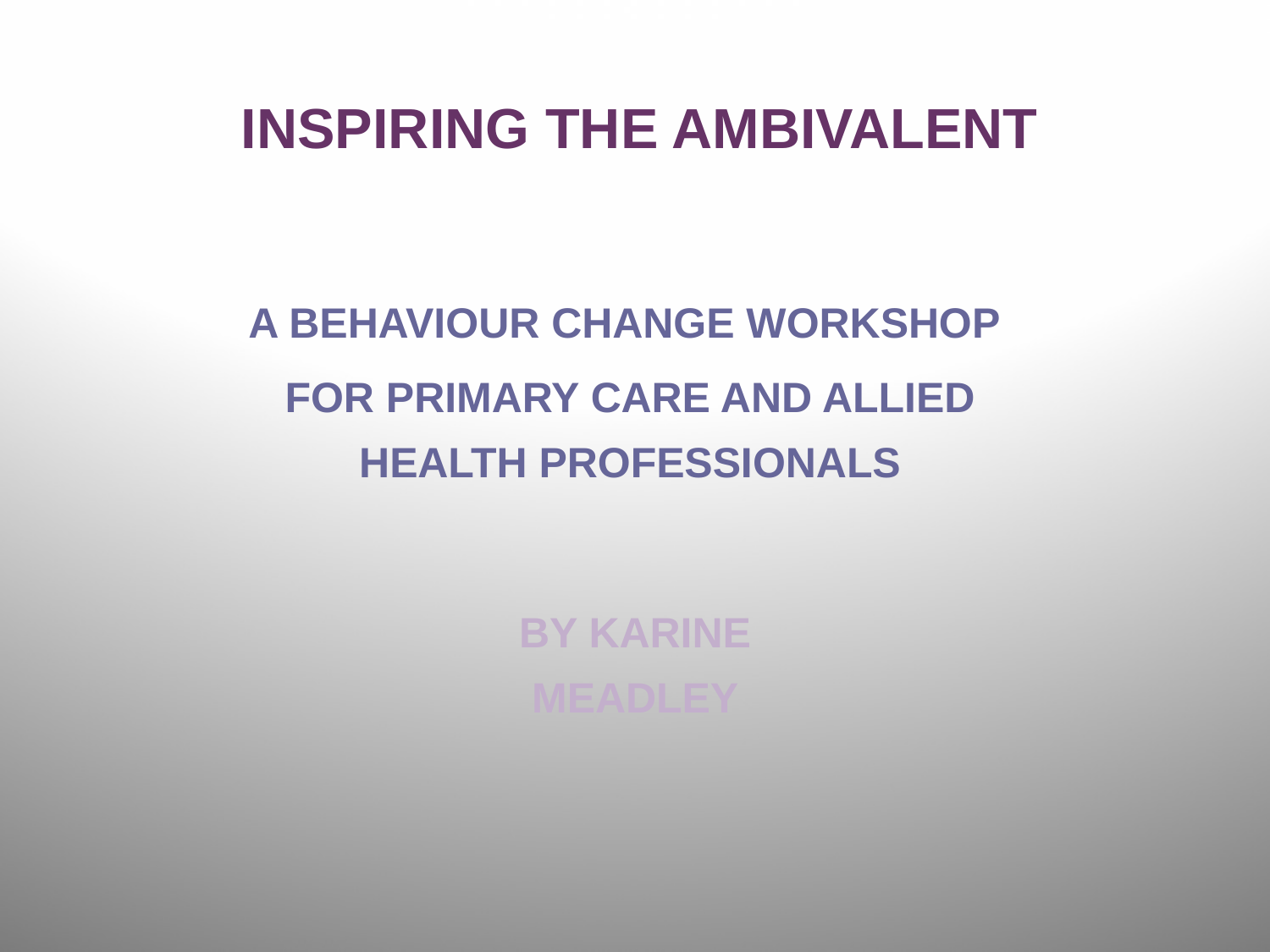

# INSPIRING THE AMBIVALENT
A BEHAVIOUR CHANGE WORKSHOP
FOR PRIMARY CARE AND ALLIED HEALTH PROFESSIONALS
BY KARINE MEADLEY